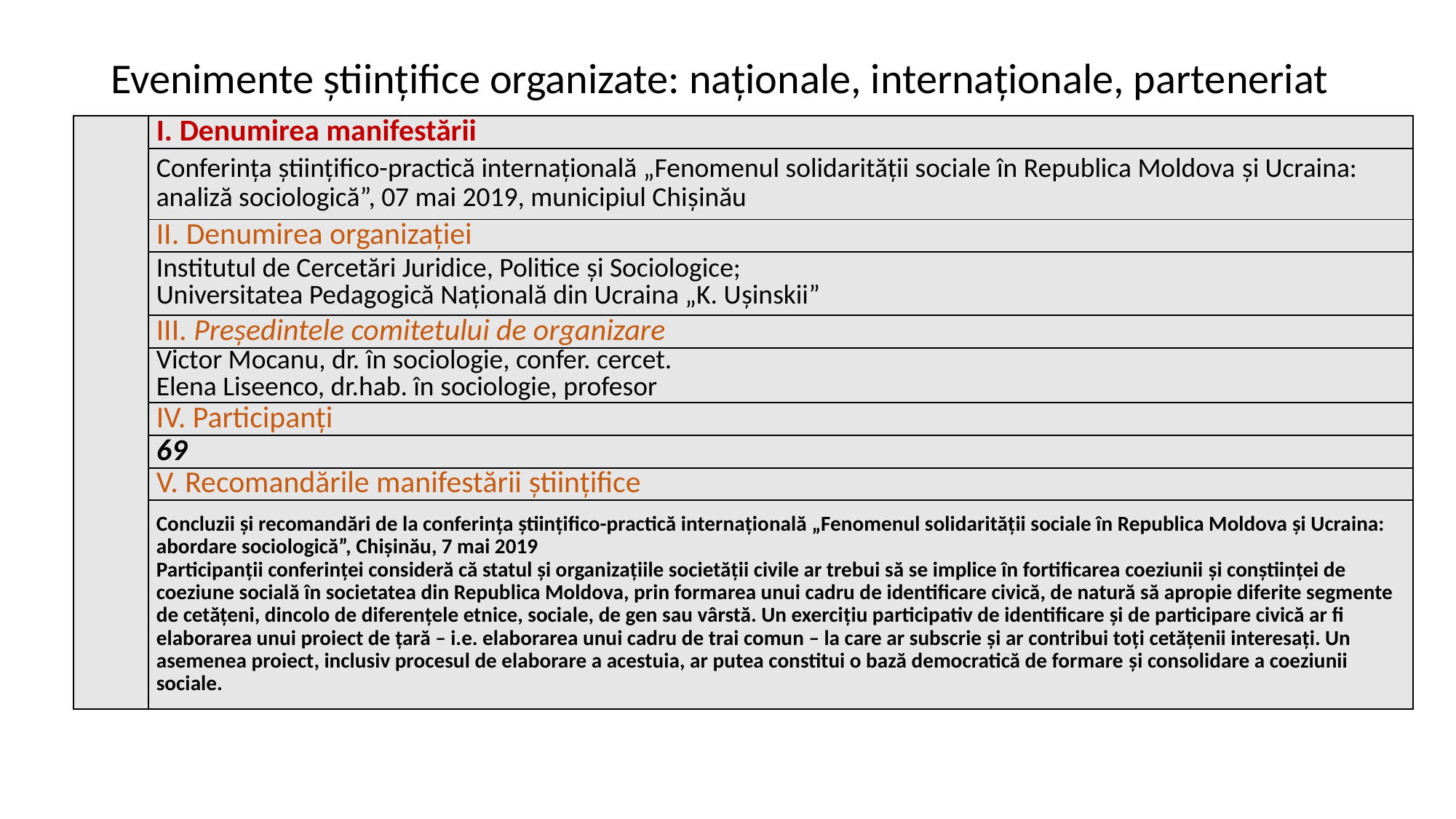

# Evenimente științifice organizate: naționale, internaționale, parteneriat
|  | I. Denumirea manifestării |
| --- | --- |
|  | Conferința științifico-practică internațională „Fenomenul solidarității sociale în Republica Moldova și Ucraina: analiză sociologică”, 07 mai 2019, municipiul Chișinău |
|  | II. Denumirea organizației |
|  | Institutul de Cercetări Juridice, Politice și Sociologice; Universitatea Pedagogică Națională din Ucraina „K. Ușinskii” |
|  | III. Președintele comitetului de organizare |
|  | Victor Mocanu, dr. în sociologie, confer. cercet. Elena Liseenco, dr.hab. în sociologie, profesor |
|  | IV. Participanți |
|  | 69 |
|  | V. Recomandările manifestării științifice |
|  | Concluzii și recomandări de la conferința științifico-practică internațională „Fenomenul solidarității sociale în Republica Moldova și Ucraina: abordare sociologică”, Chișinău, 7 mai 2019 Participanții conferinței consideră că statul și organizațiile societății civile ar trebui să se implice în fortificarea coeziunii și conștiinței de coeziune socială în societatea din Republica Moldova, prin formarea unui cadru de identificare civică, de natură să apropie diferite segmente de cetățeni, dincolo de diferențele etnice, sociale, de gen sau vârstă. Un exercițiu participativ de identificare și de participare civică ar fi elaborarea unui proiect de țară – i.e. elaborarea unui cadru de trai comun – la care ar subscrie și ar contribui toți cetățenii interesați. Un asemenea proiect, inclusiv procesul de elaborare a acestuia, ar putea constitui o bază democratică de formare și consolidare a coeziunii sociale. |